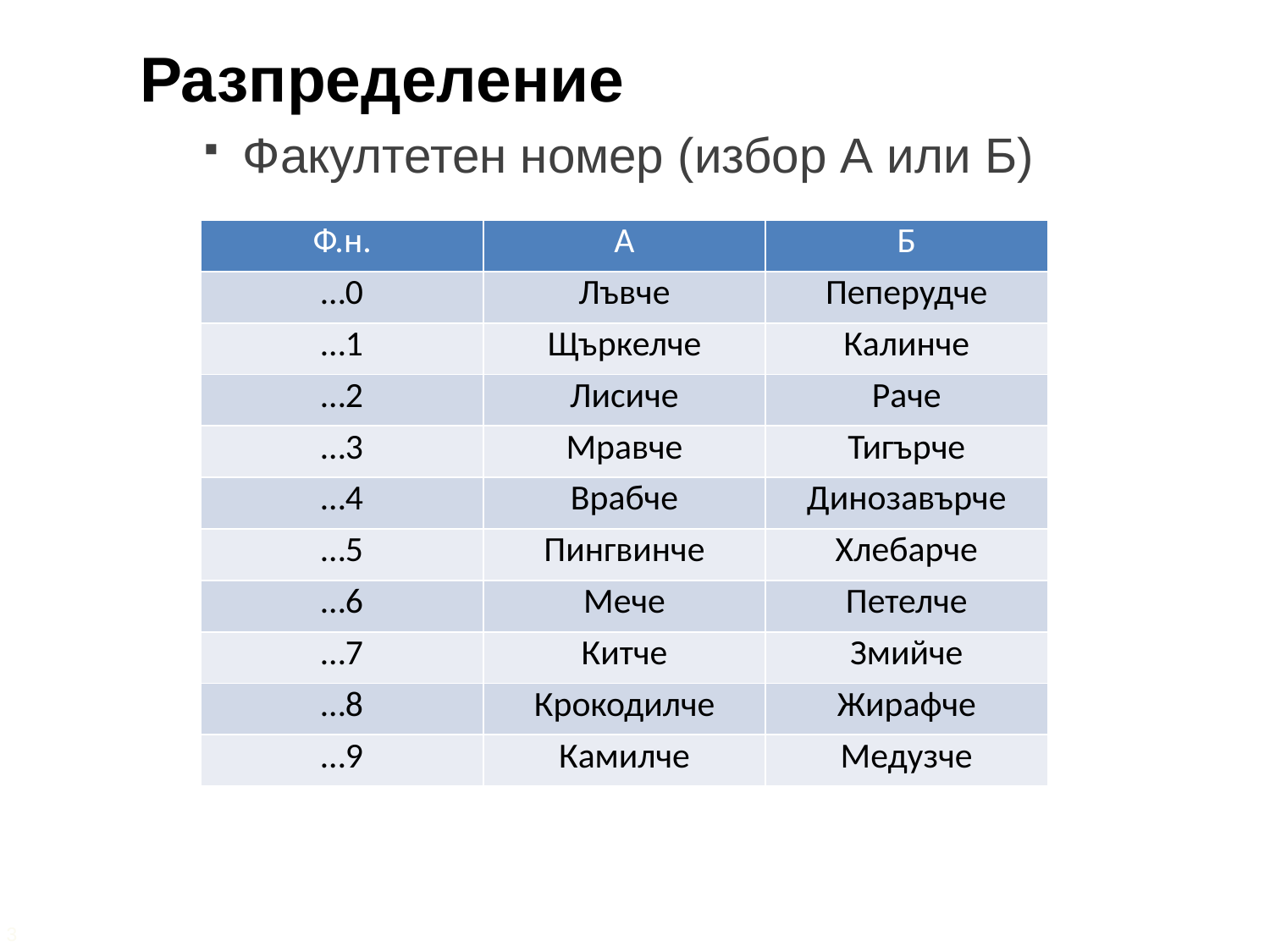

Разпределение
Факултетен номер (избор А или Б)
| Ф.н. | А | Б |
| --- | --- | --- |
| …0 | Лъвче | Пеперудче |
| …1 | Щъркелче | Калинче |
| …2 | Лисиче | Раче |
| …3 | Мравче | Тигърче |
| …4 | Врабче | Динозавърче |
| …5 | Пингвинче | Хлебарче |
| …6 | Мече | Петелче |
| …7 | Китче | Змийче |
| …8 | Крокодилче | Жирафче |
| …9 | Камилче | Медузче |